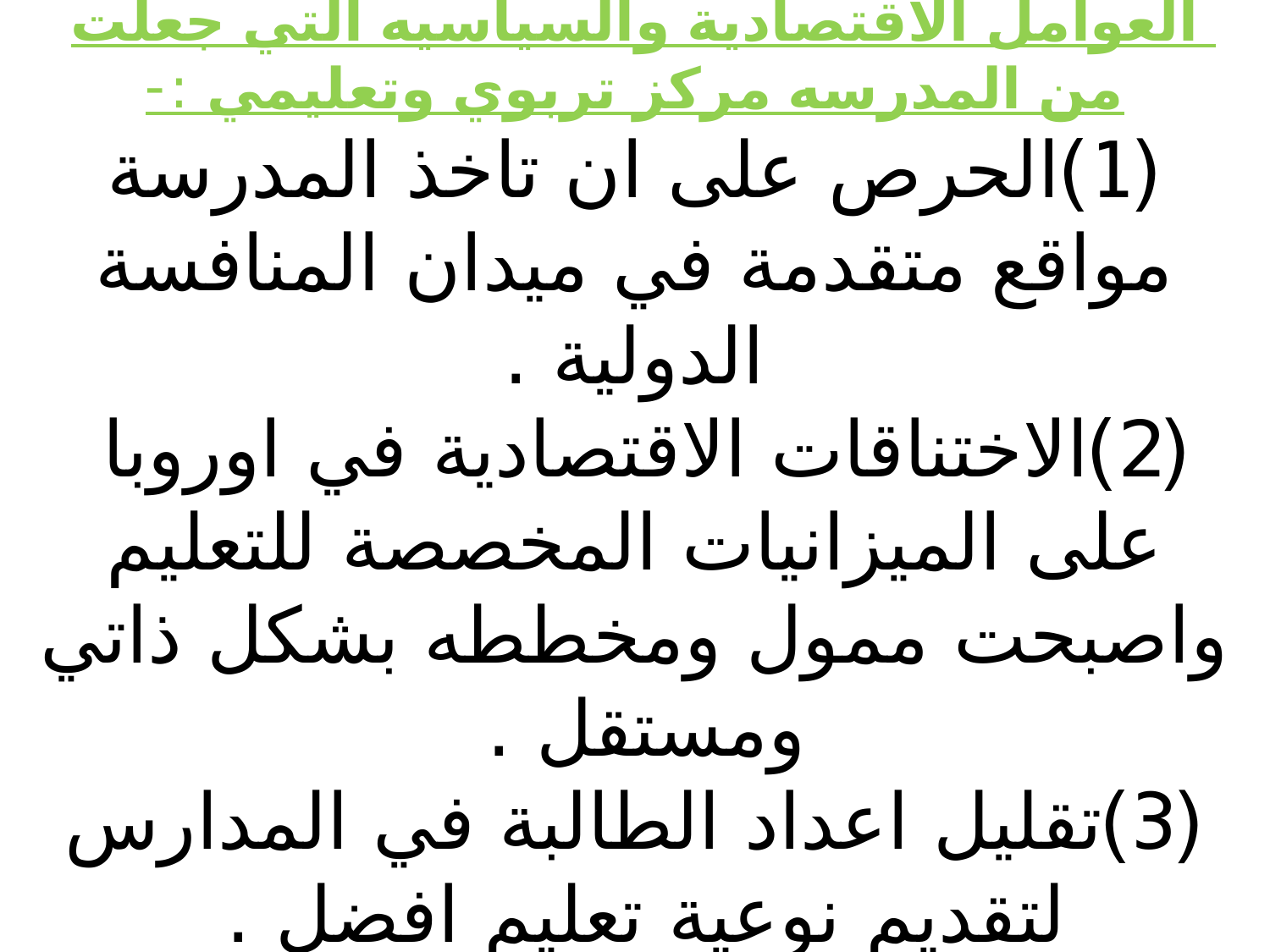

# العوامل الاقتصادية والسياسيه التي جعلت من المدرسه مركز تربوي وتعليمي :- (1)الحرص على ان تاخذ المدرسة مواقع متقدمة في ميدان المنافسة الدولية . (2)الاختناقات الاقتصادية في اوروبا  على الميزانيات المخصصة للتعليم واصبحت ممول ومخططه بشكل ذاتي ومستقل . (3)تقليل اعداد الطالبة في المدارس لتقديم نوعية تعليم افضل .